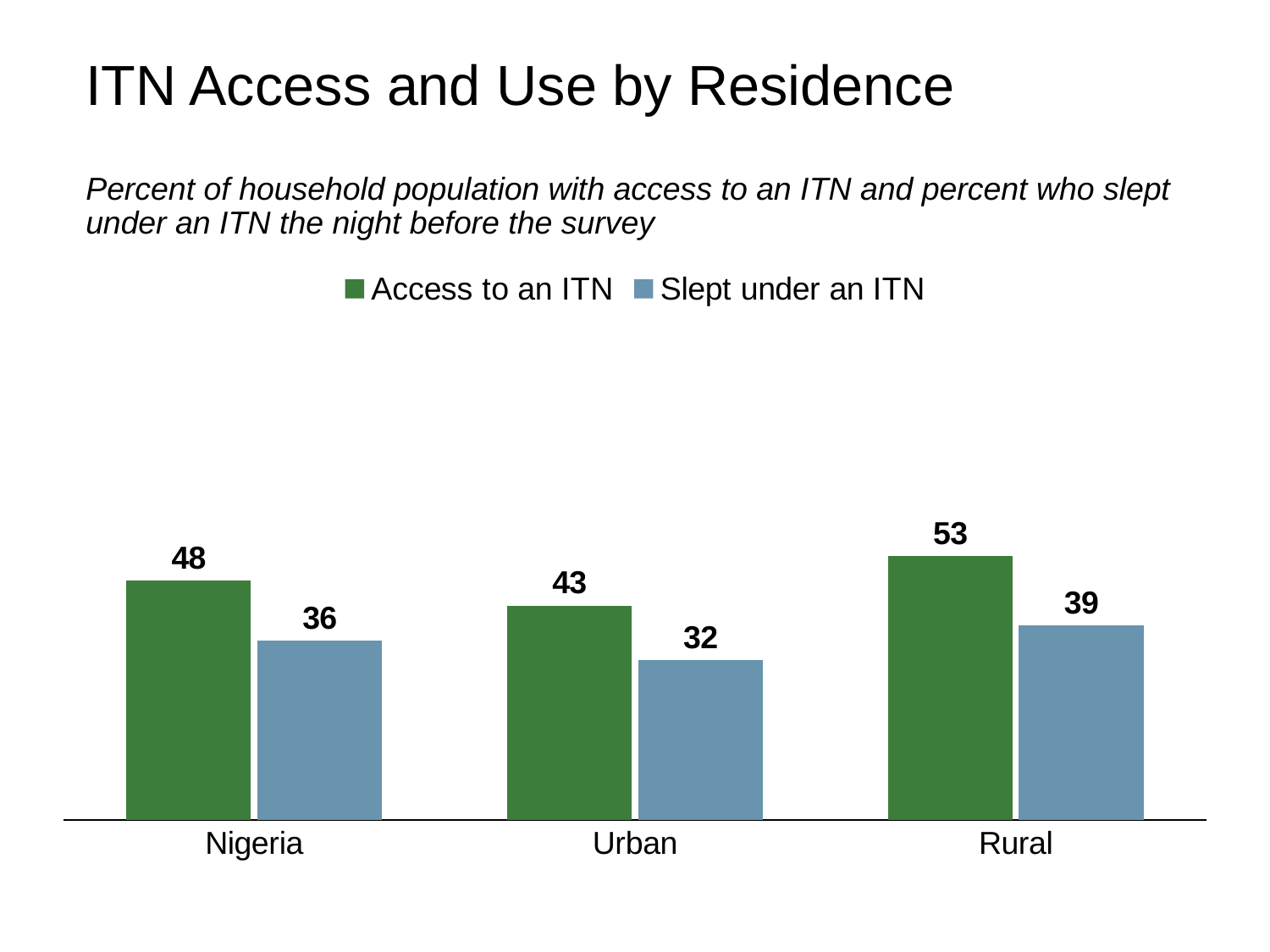

# ITN Access and Use by Residence
Percent of household population with access to an ITN and percent who slept under an ITN the night before the survey

### Chart

| Category | Access to an ITN | Slept under an ITN |
|---|---|---|
| Nigeria | 48.0 | 36.0 |
| Urban | 43.0 | 32.0 |
| Rural | 53.0 | 39.0 |